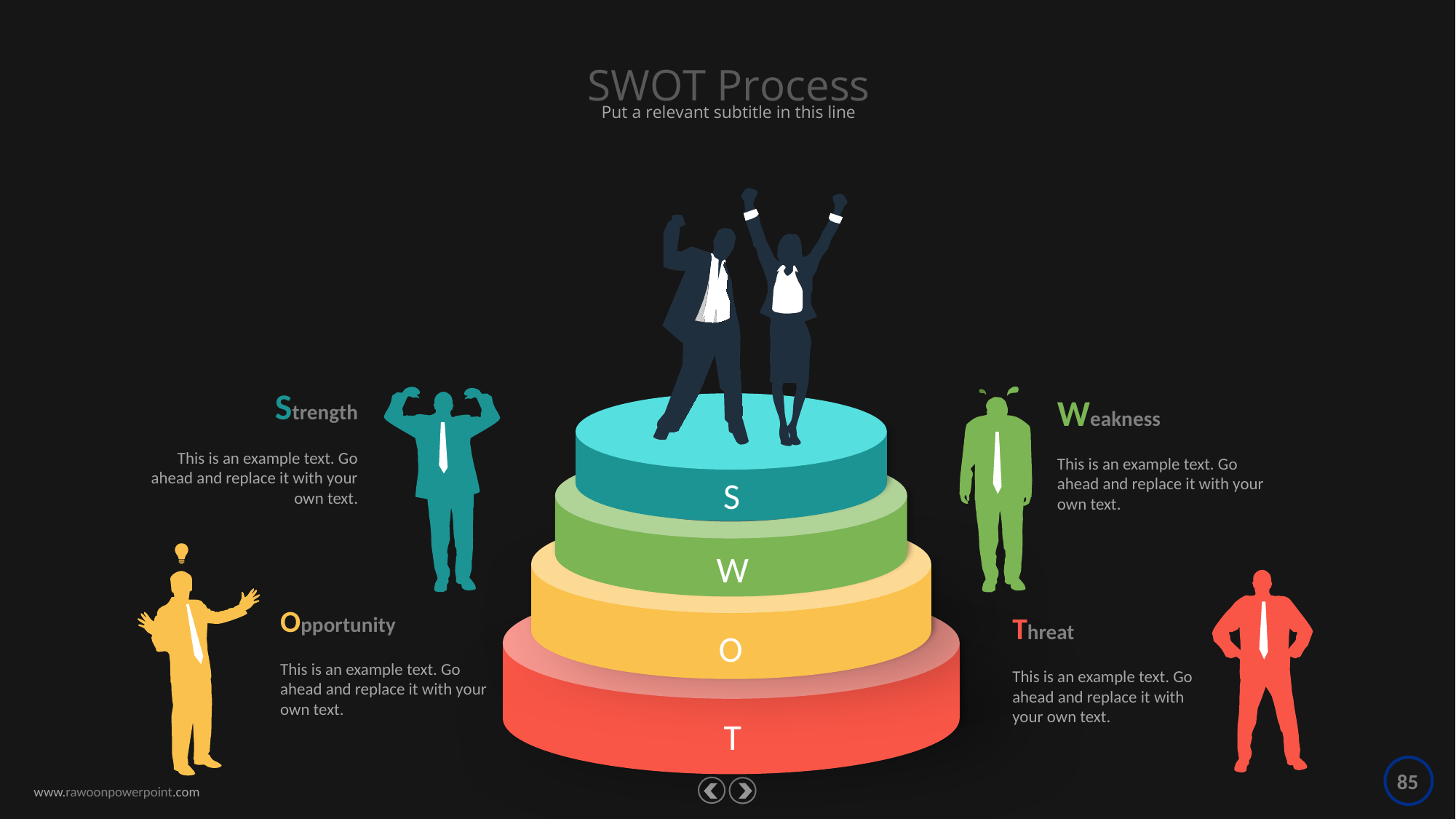

SWOT Process
Put a relevant subtitle in this line

Strength

This is an example text. Go ahead and replace it with your own text.
Weakness

This is an example text. Go ahead and replace it with your own text.

S

W

Opportunity

This is an example text. Go ahead and replace it with your own text.
Threat

This is an example text. Go ahead and replace it with your own text.
O
T
85